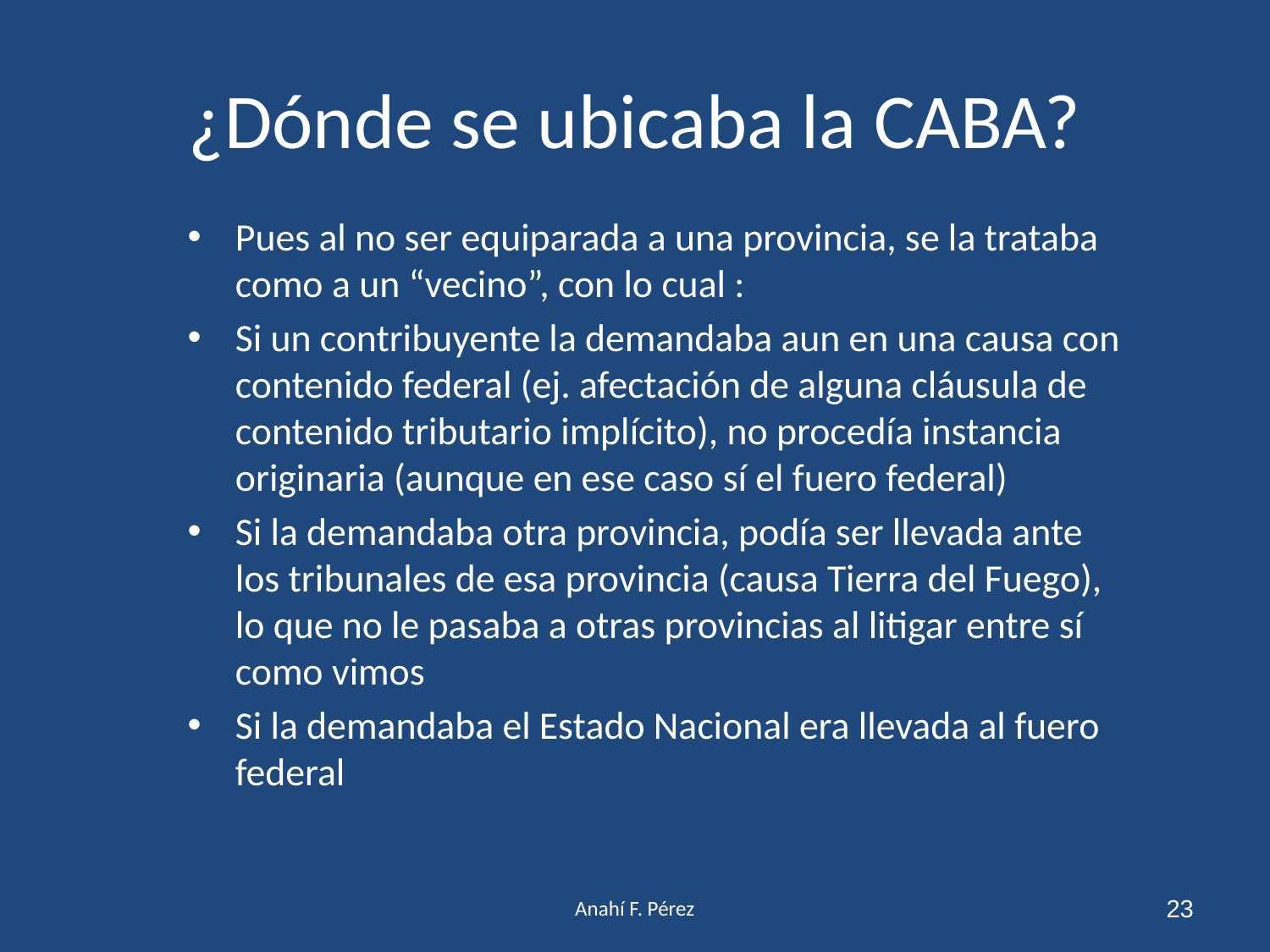

# ¿Dónde se ubicaba la CABA?
Pues al no ser equiparada a una provincia, se la trataba como a un “vecino”, con lo cual :
Si un contribuyente la demandaba aun en una causa con contenido federal (ej. afectación de alguna cláusula de contenido tributario implícito), no procedía instancia originaria (aunque en ese caso sí el fuero federal)
Si la demandaba otra provincia, podía ser llevada ante los tribunales de esa provincia (causa Tierra del Fuego), lo que no le pasaba a otras provincias al litigar entre sí como vimos
Si la demandaba el Estado Nacional era llevada al fuero federal
Anahí F. Pérez
23